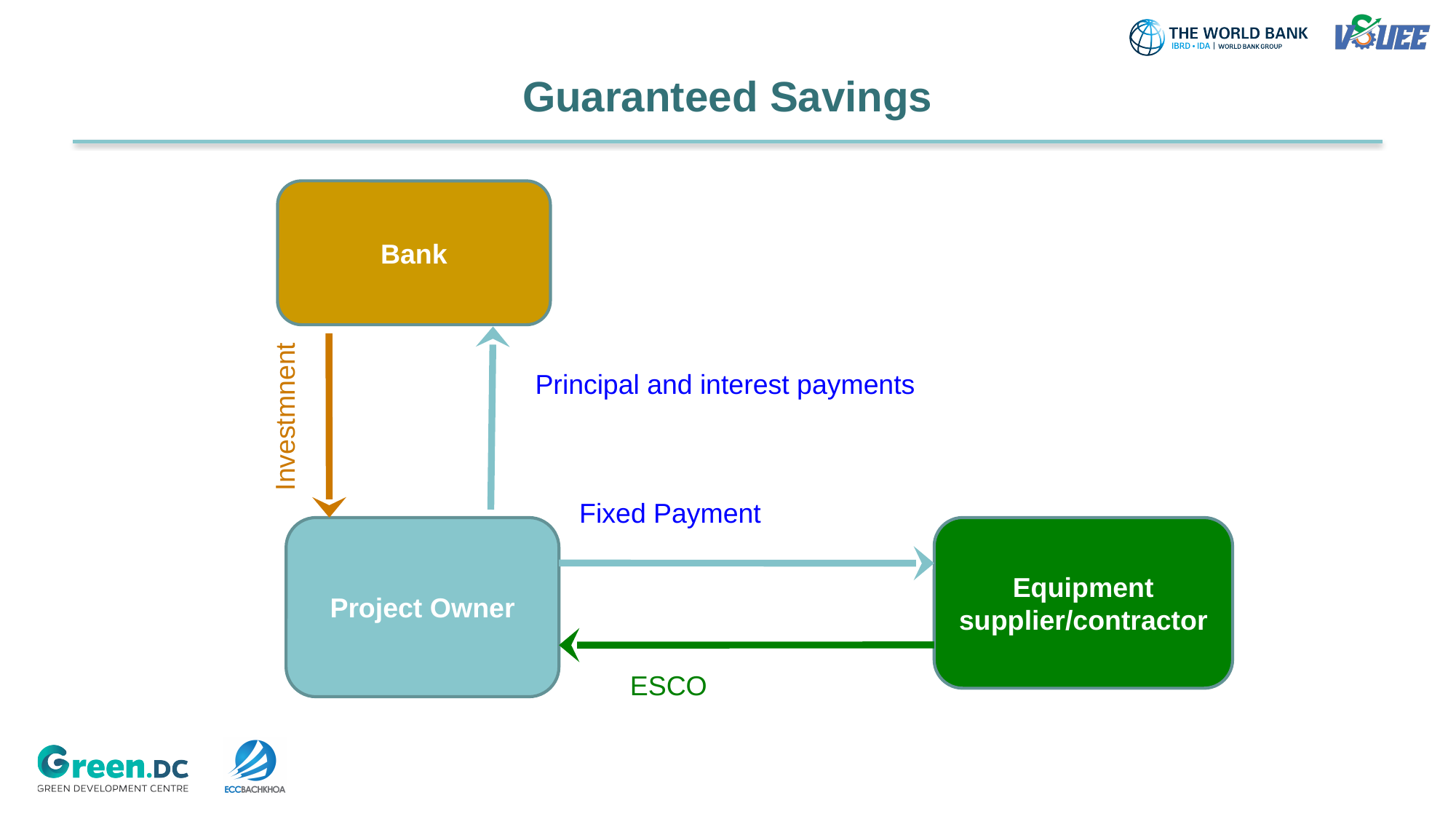

# Guaranteed Savings
Bank
Principal and interest payments
Investmnent
Fixed Payment
Project Owner
Equipment supplier/contractor
ESCO